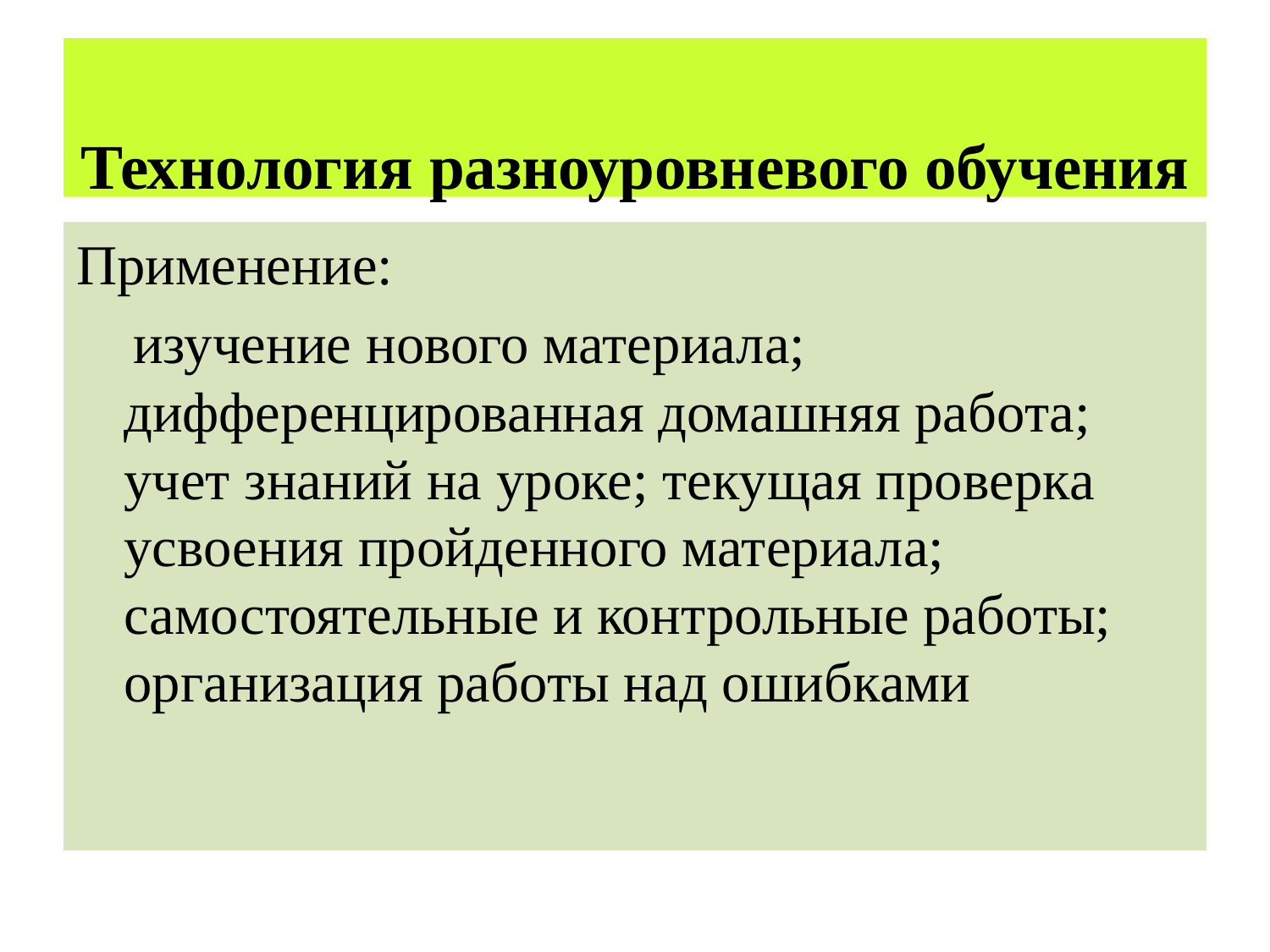

# Технология разноуровневого обучения
Применение:
    изучение нового материала; дифференцированная домашняя работа; учет знаний на уроке; текущая проверка усвоения пройденного материала; самостоятельные и контрольные работы; организация работы над ошибками